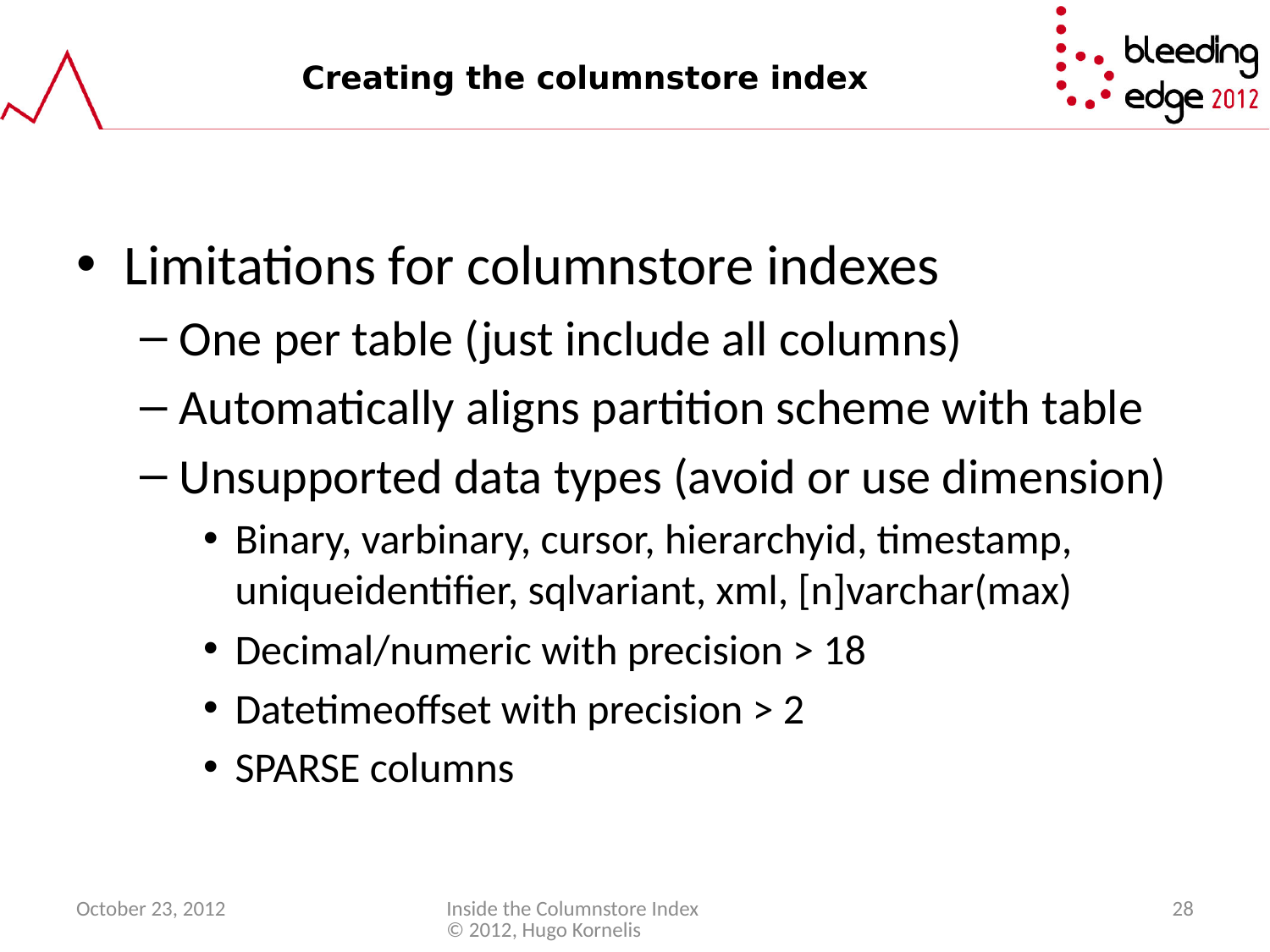

# Creating the columnstore index
Limitations for columnstore indexes
One per table (just include all columns)
Automatically aligns partition scheme with table
Unsupported data types (avoid or use dimension)
Binary, varbinary, cursor, hierarchyid, timestamp, uniqueidentifier, sqlvariant, xml, [n]varchar(max)
Decimal/numeric with precision > 18
Datetimeoffset with precision > 2
SPARSE columns
October 23, 2012
Inside the Columnstore Index                       © 2012, Hugo Kornelis
28